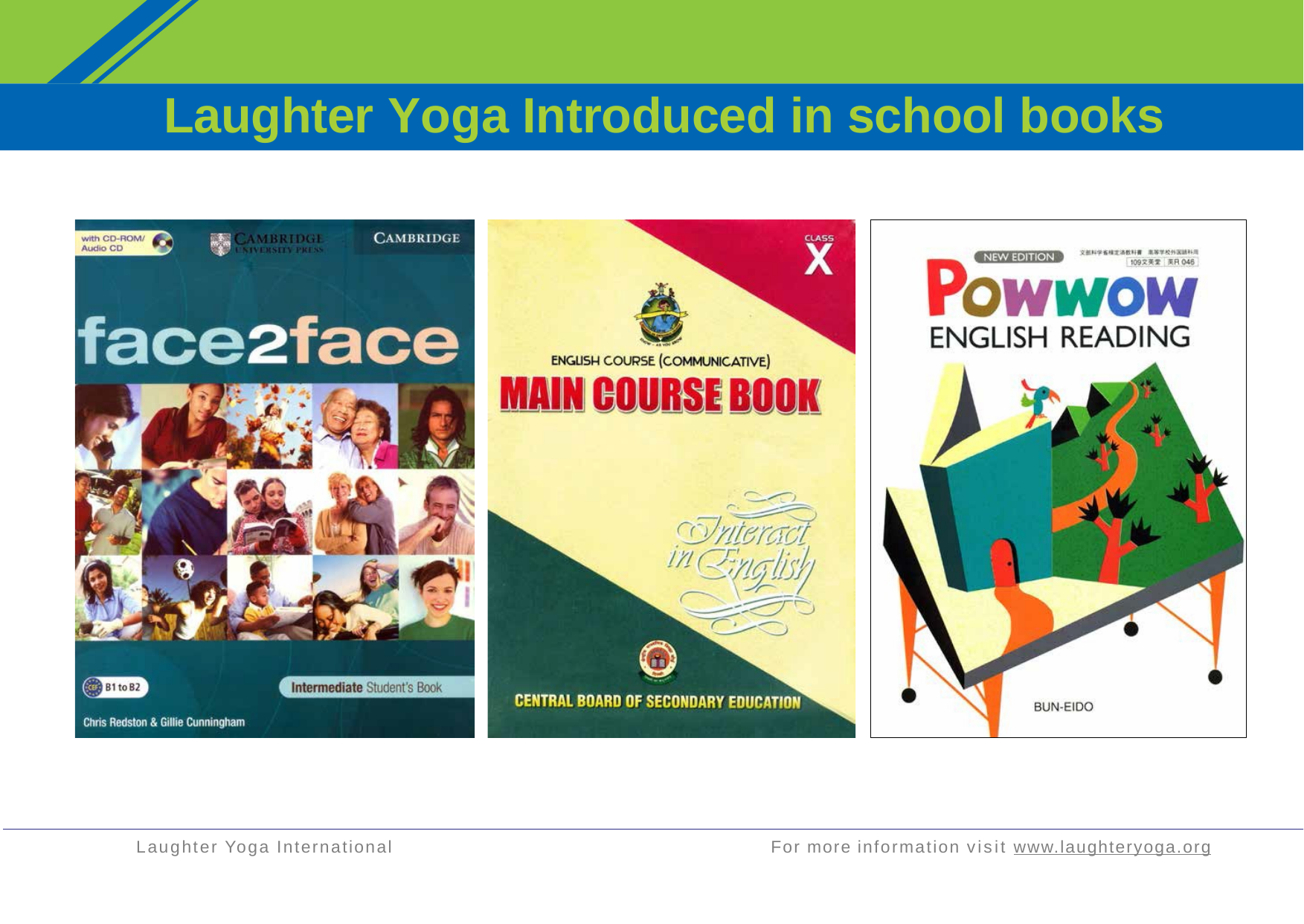

# Laughter Yoga Introduced in school books

Laughter Yoga International
For more information visit www.laughteryoga.org